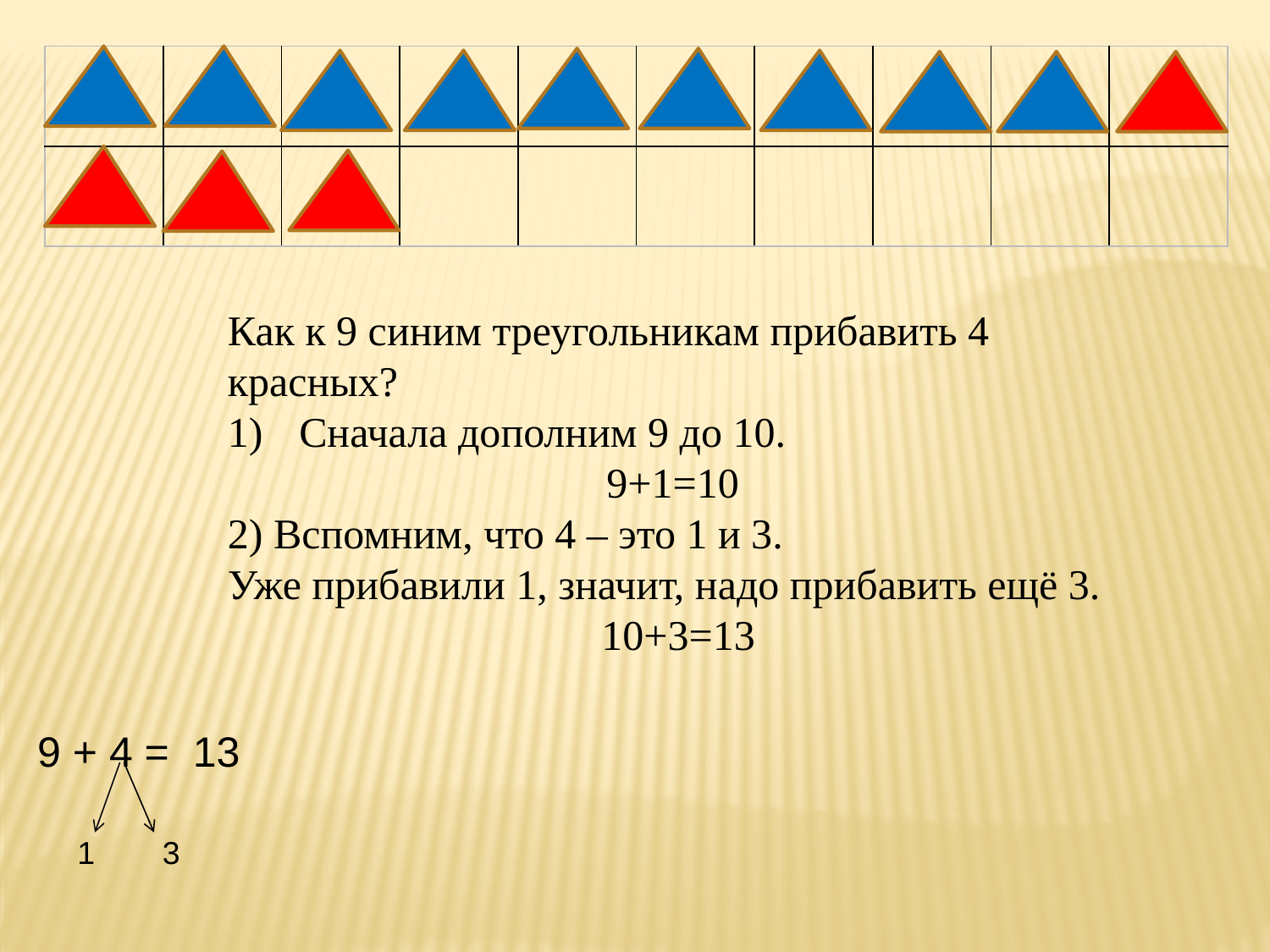

|  |  |  |  |  |  |  |  |  |  |
| --- | --- | --- | --- | --- | --- | --- | --- | --- | --- |
|  |  |  |  |  |  |  |  |  |  |

Как к 9 синим треугольникам прибавить 4 красных?
Сначала дополним 9 до 10.
9+1=10
2) Вспомним, что 4 – это 1 и 3.
Уже прибавили 1, значит, надо прибавить ещё 3.
10+3=13
9 + 4 =  13
1
3